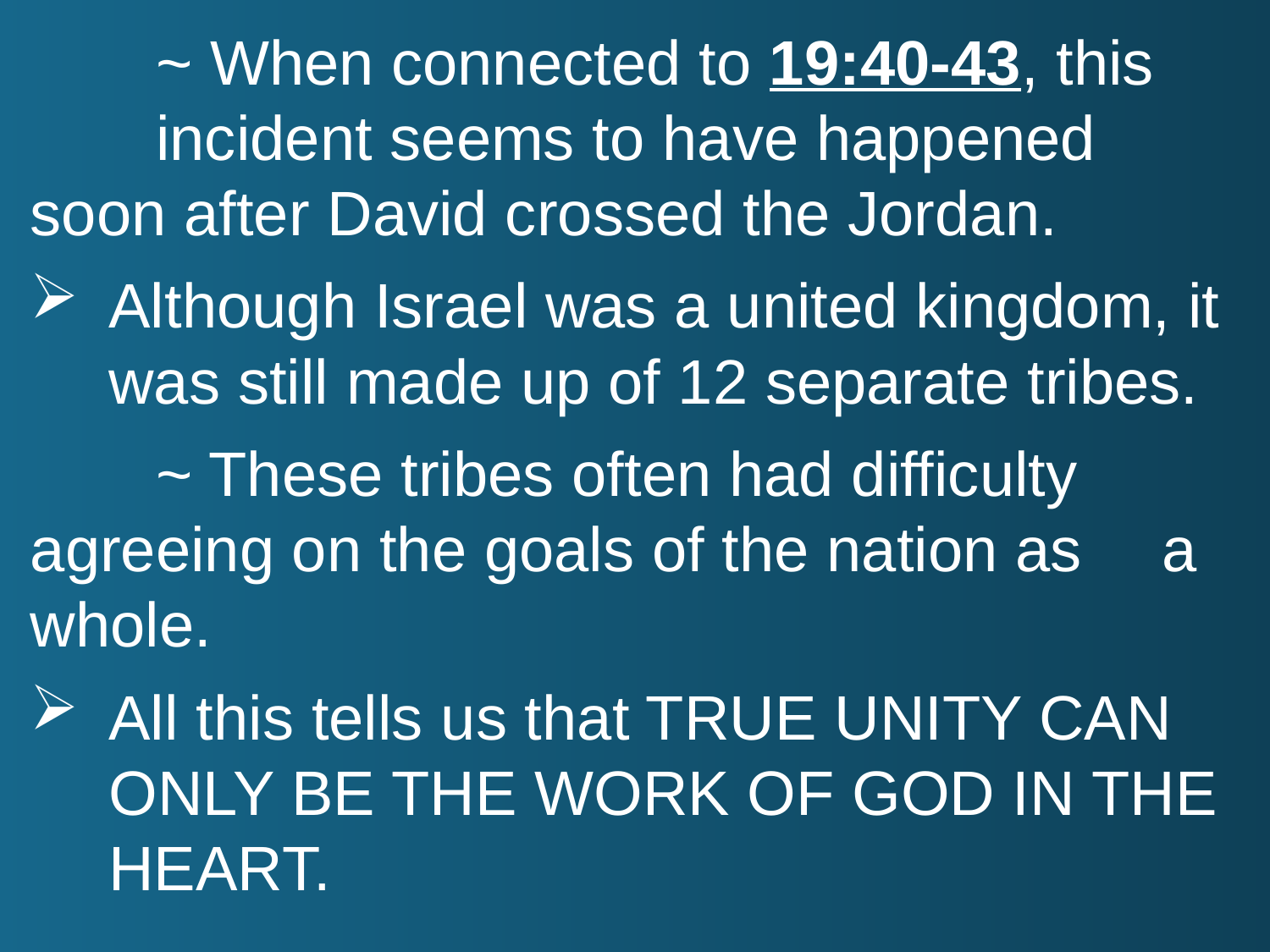

~ When connected to 19:40-43, this 						incident seems to have happened 						soon after David crossed the Jordan.
Although Israel was a united kingdom, it was still made up of 12 separate tribes.
		~ These tribes often had difficulty 						agreeing on the goals of the nation as 					a whole.
All this tells us that TRUE UNITY CAN ONLY BE THE WORK OF GOD IN THE HEART.